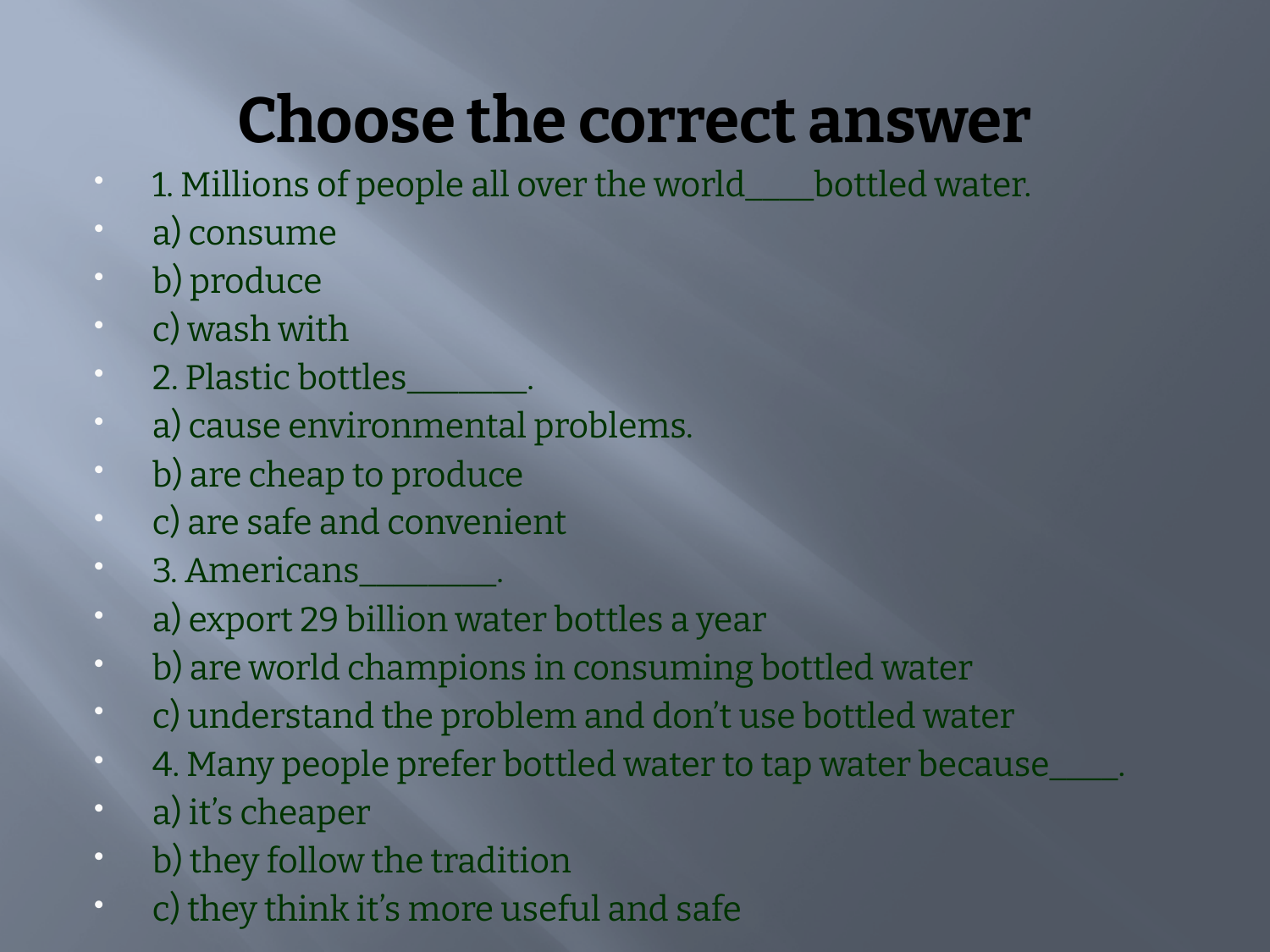

# Choose the correct answer
1. Millions of people all over the world____bottled water.
a) consume
b) produce
c) wash with
2. Plastic bottles_______.
a) cause environmental problems.
b) are cheap to produce
c) are safe and convenient
3. Americans________.
a) export 29 billion water bottles a year
b) are world champions in consuming bottled water
c) understand the problem and don’t use bottled water
4. Many people prefer bottled water to tap water because____.
a) it’s cheaper
b) they follow the tradition
c) they think it’s more useful and safe